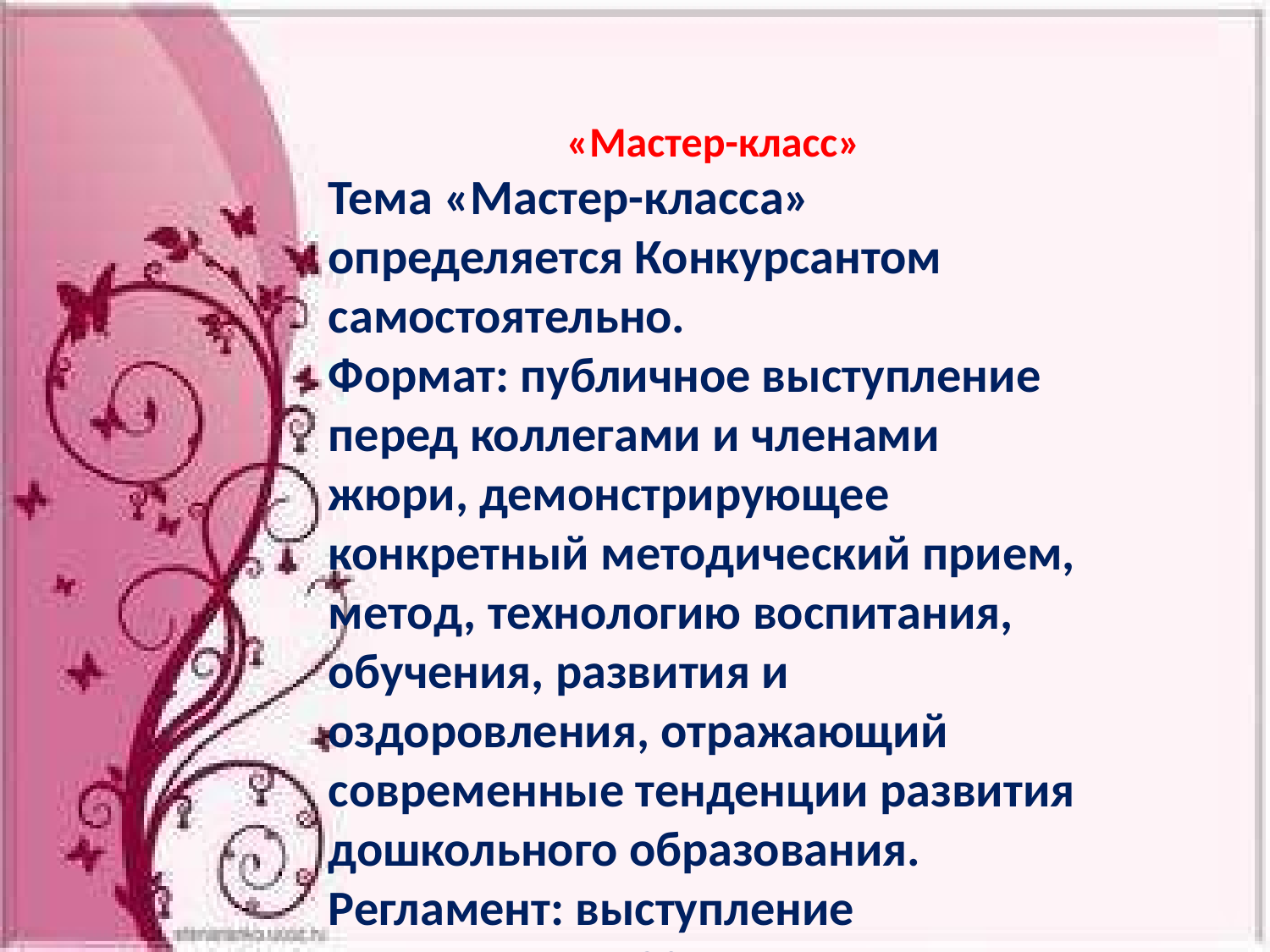

«Мастер-класс»
Тема «Мастер-класса» определяется Конкурсантом самостоятельно.
Формат: публичное выступление перед коллегами и членами жюри, демонстрирующее конкретный методический прием, метод, технологию воспитания, обучения, развития и оздоровления, отражающий современные тенденции развития дошкольного образования.
Регламент: выступление участника- до 20 минут, ответы на вопросы членов жюри – до 5 минут.